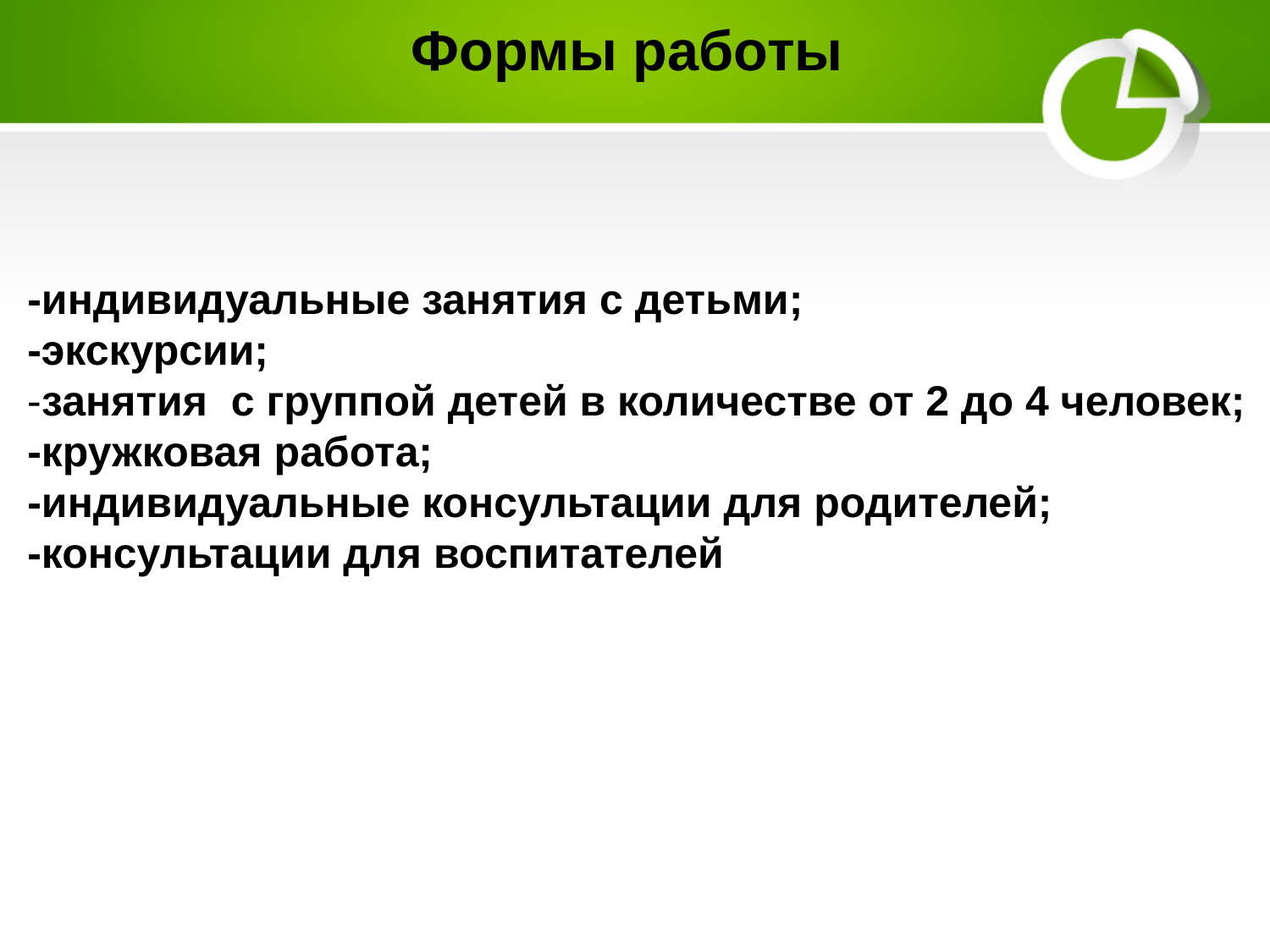

# Формы работы
-индивидуальные занятия с детьми;
-экскурсии;
-занятия  с группой детей в количестве от 2 до 4 человек;
-кружковая работа;
-индивидуальные консультации для родителей;
-консультации для воспитателей